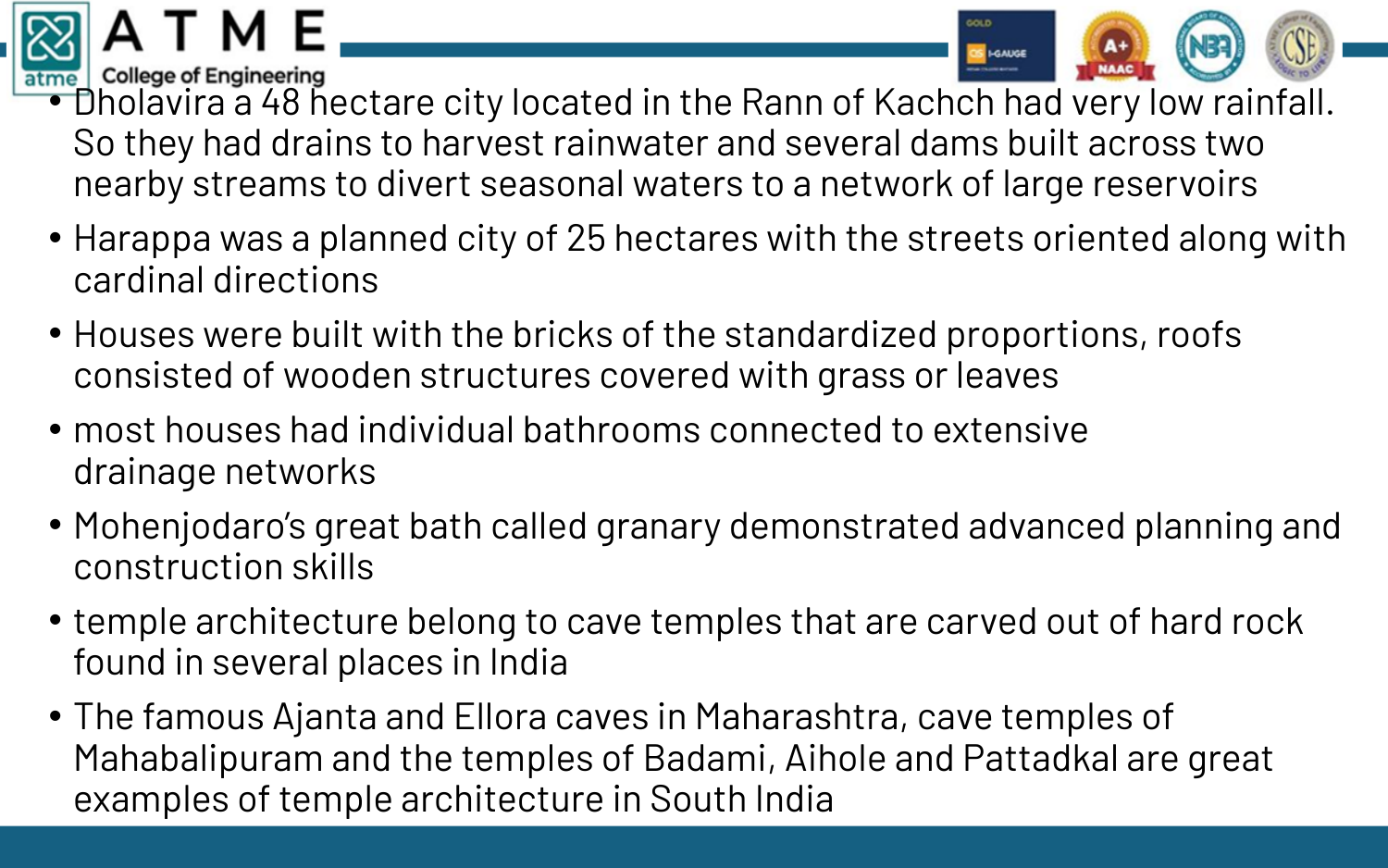

Dholavira a 48 hectare city located in the Rann of Kachch had very low rainfall. So they had drains to harvest rainwater and several dams built across two nearby streams to divert seasonal waters to a network of large reservoirs
Harappa was a planned city of 25 hectares with the streets oriented along with cardinal directions
Houses were built with the bricks of the standardized proportions, roofs consisted of wooden structures covered with grass or leaves
most houses had individual bathrooms connected to extensive drainage networks
Mohenjodaro’s great bath called granary demonstrated advanced planning and construction skills
temple architecture belong to cave temples that are carved out of hard rock found in several places in India
The famous Ajanta and Ellora caves in Maharashtra, cave temples of Mahabalipuram and the temples of Badami, Aihole and Pattadkal are great examples of temple architecture in South India